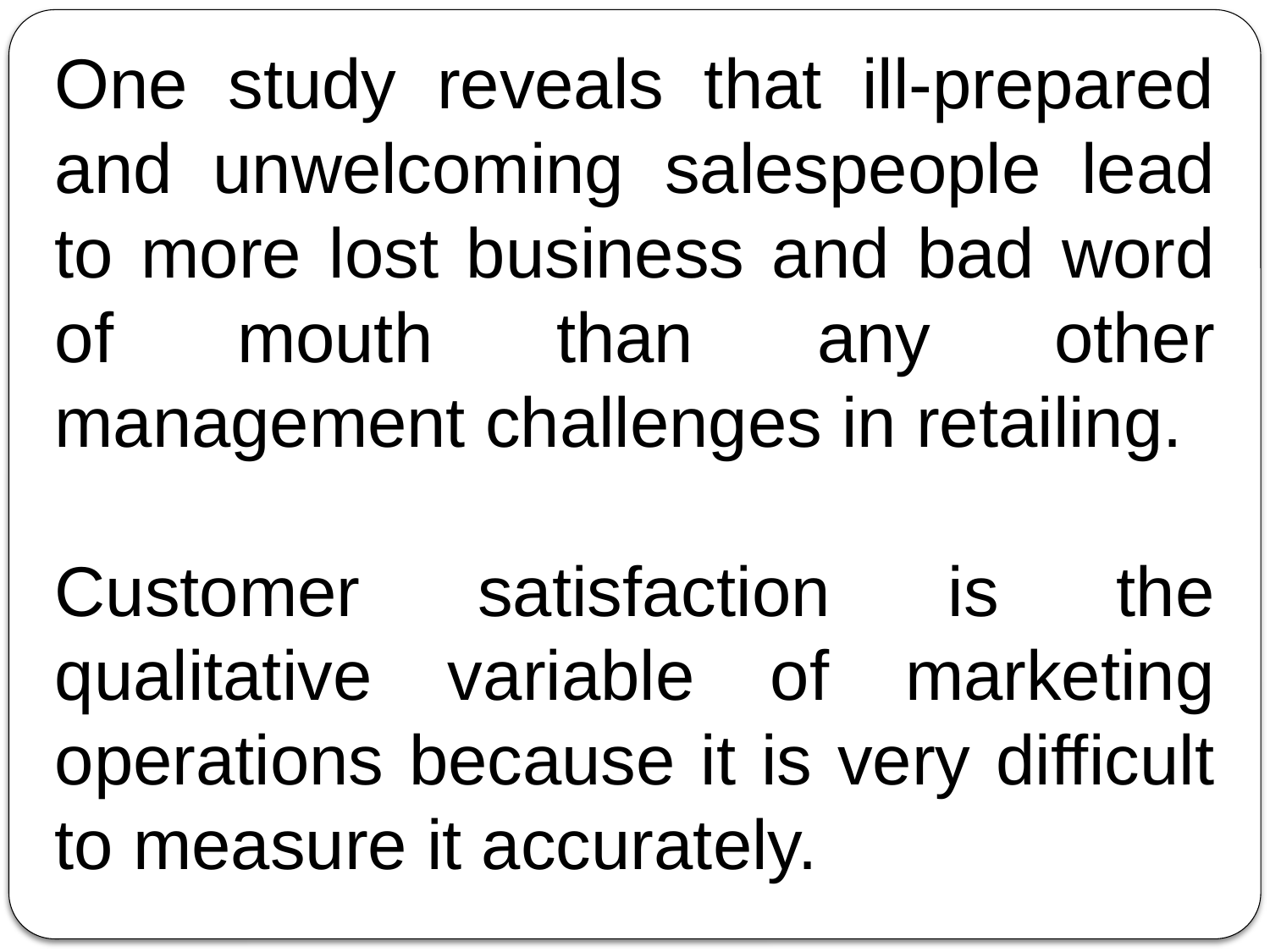

One study reveals that ill-prepared and unwelcoming salespeople lead to more lost business and bad word of mouth than any other management challenges in retailing.

Customer satisfaction is the qualitative variable of marketing operations because it is very difficult to measure it accurately.